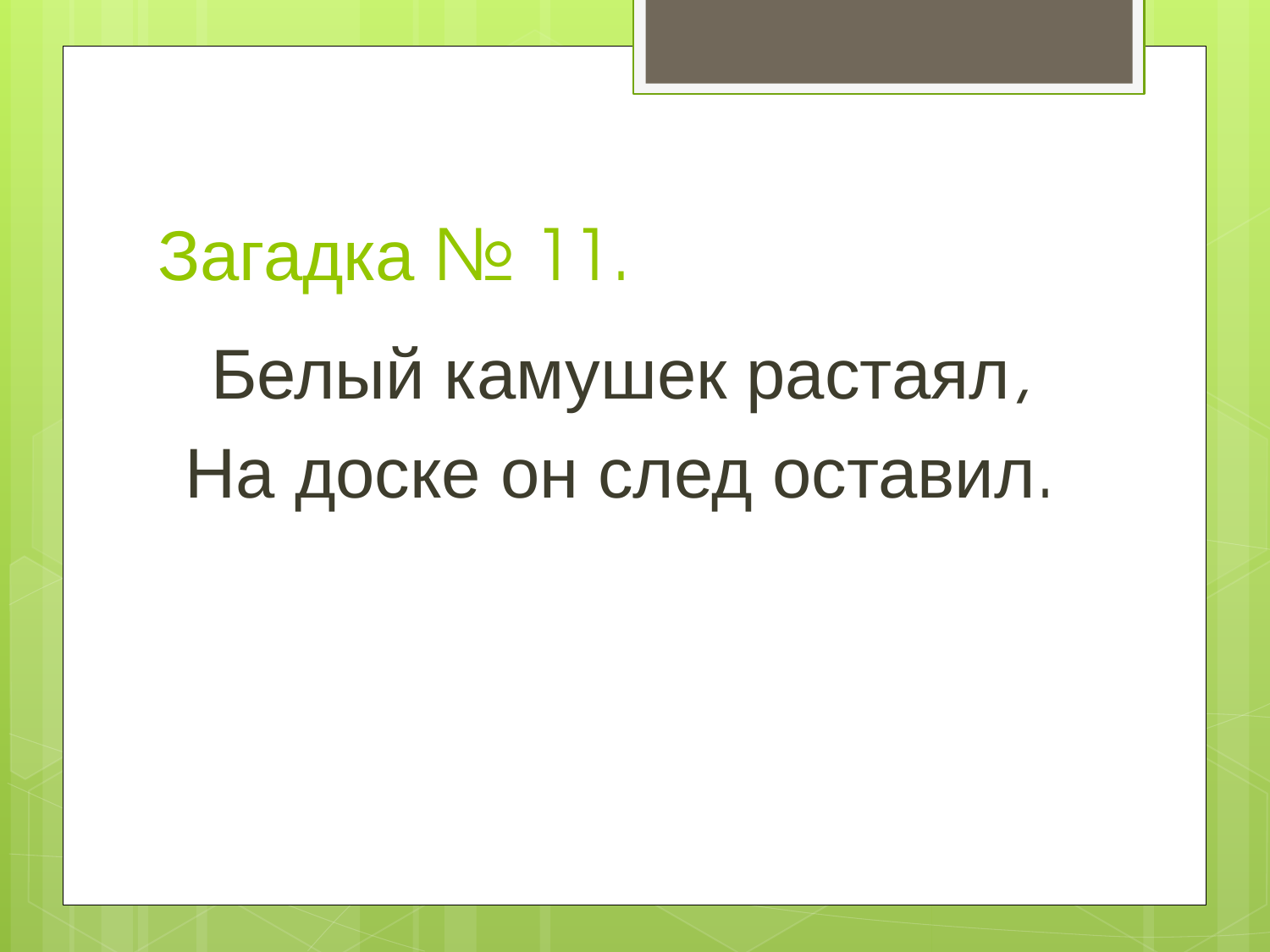

# Загадка № 11.
Белый камушек растаял,
На доске он след оставил.